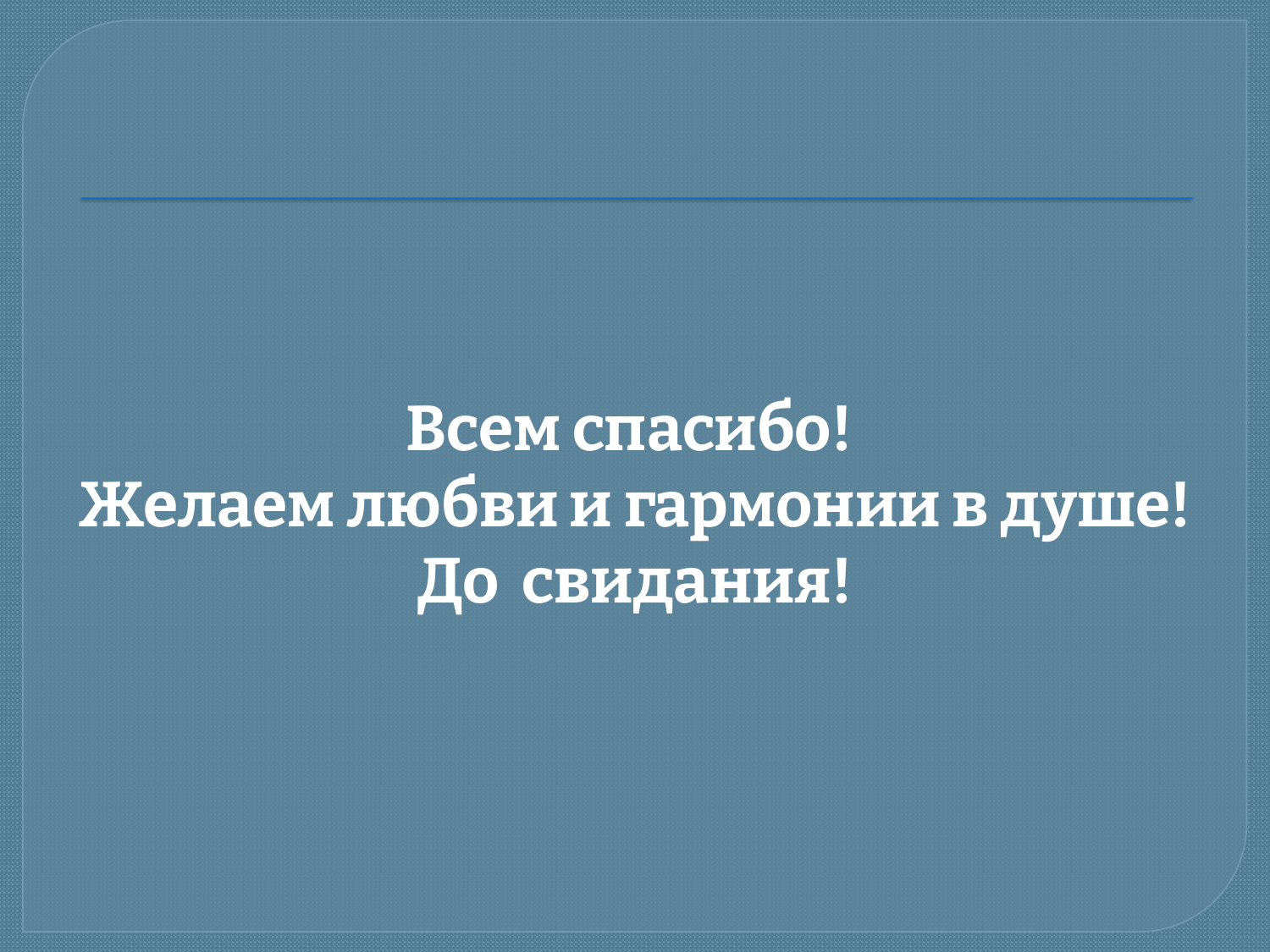

#

Всем спасибо!
Желаем любви и гармонии в душе!
До  свидания!